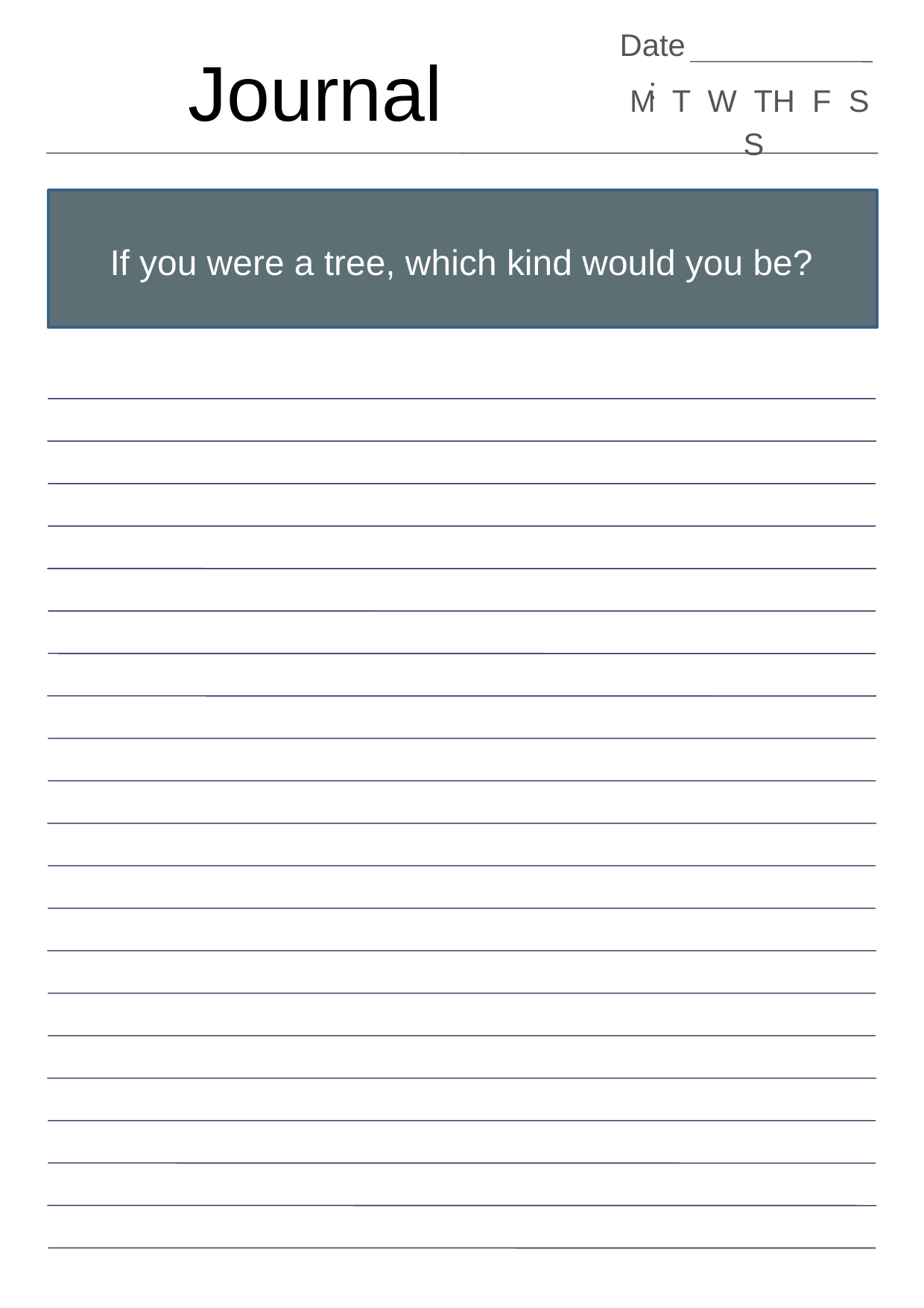

Date:
Journal

M  T  W  TH  F  S  S

If you were a tree, which kind would you be?